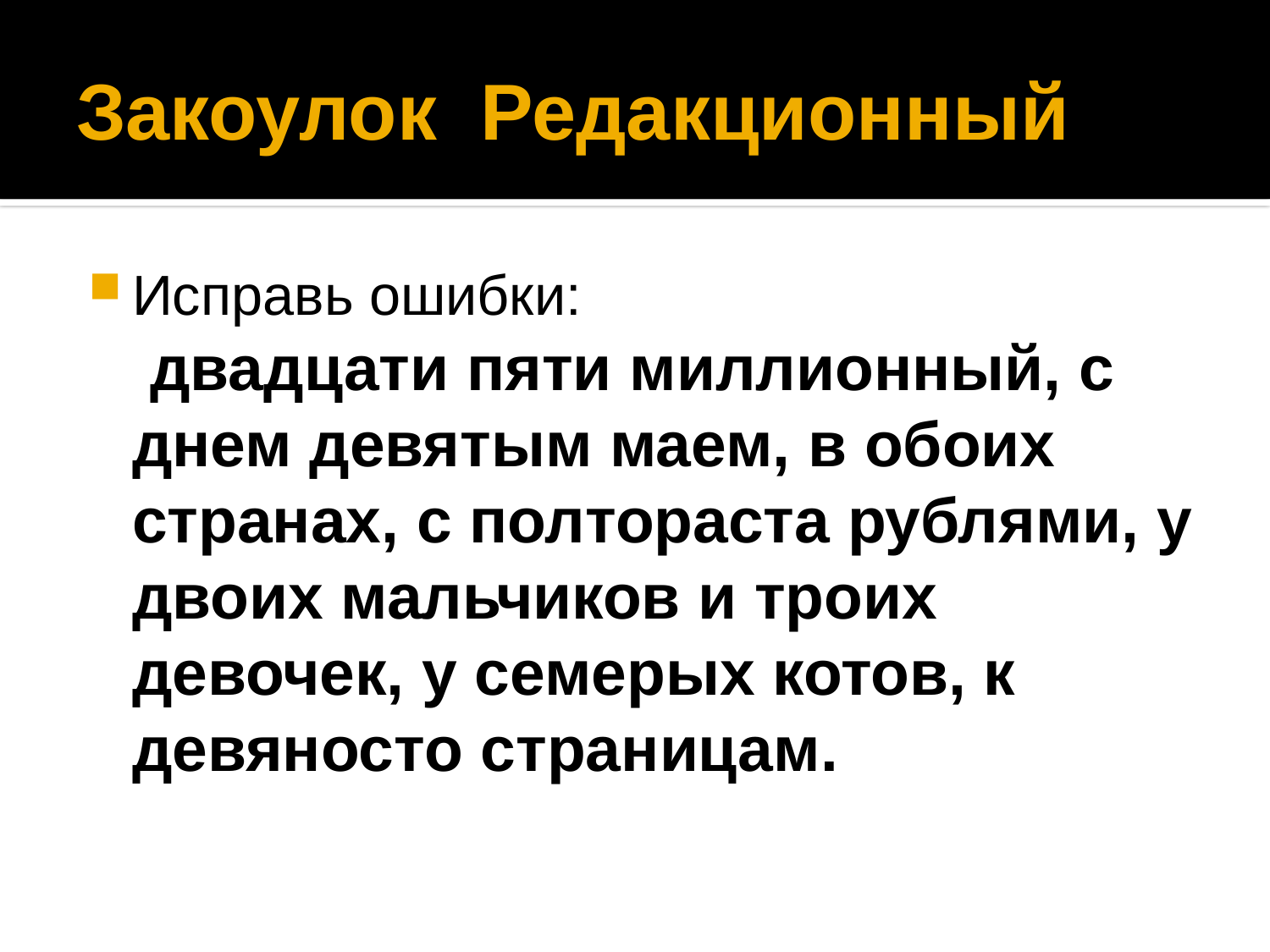

# Закоулок  Редакционный
Исправь ошибки:
    двадцати пяти миллионный, с днем девятым маем, в обоих странах, с полтораста рублями, у двоих мальчиков и троих девочек, у семерых котов, к девяносто страницам.